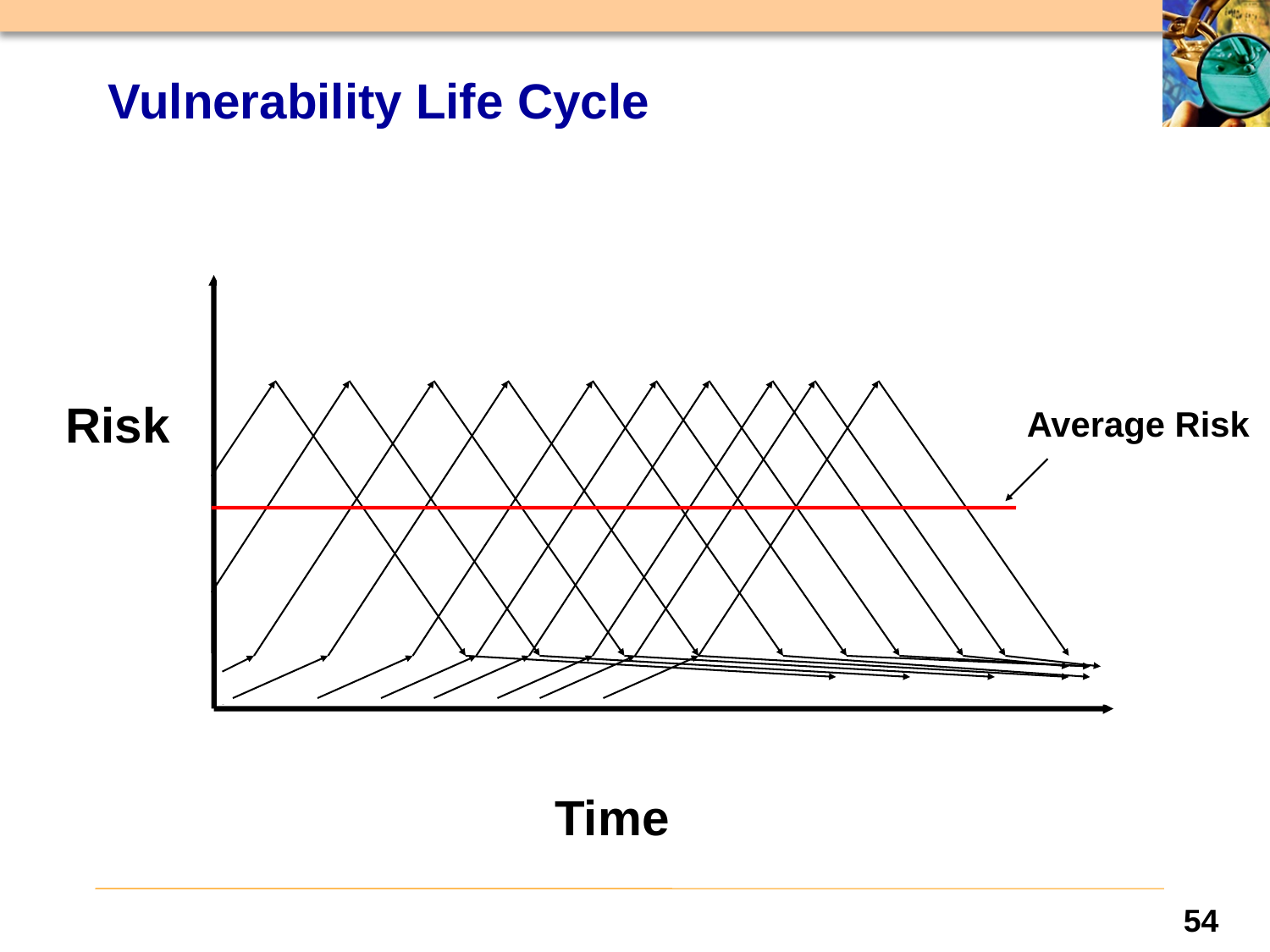

# Vulnerability Life Cycle

Risk

Time

Patch
Released

Patch Installed

Average Risk

Exploit
Published

Average Risk

Vulnerability Identified